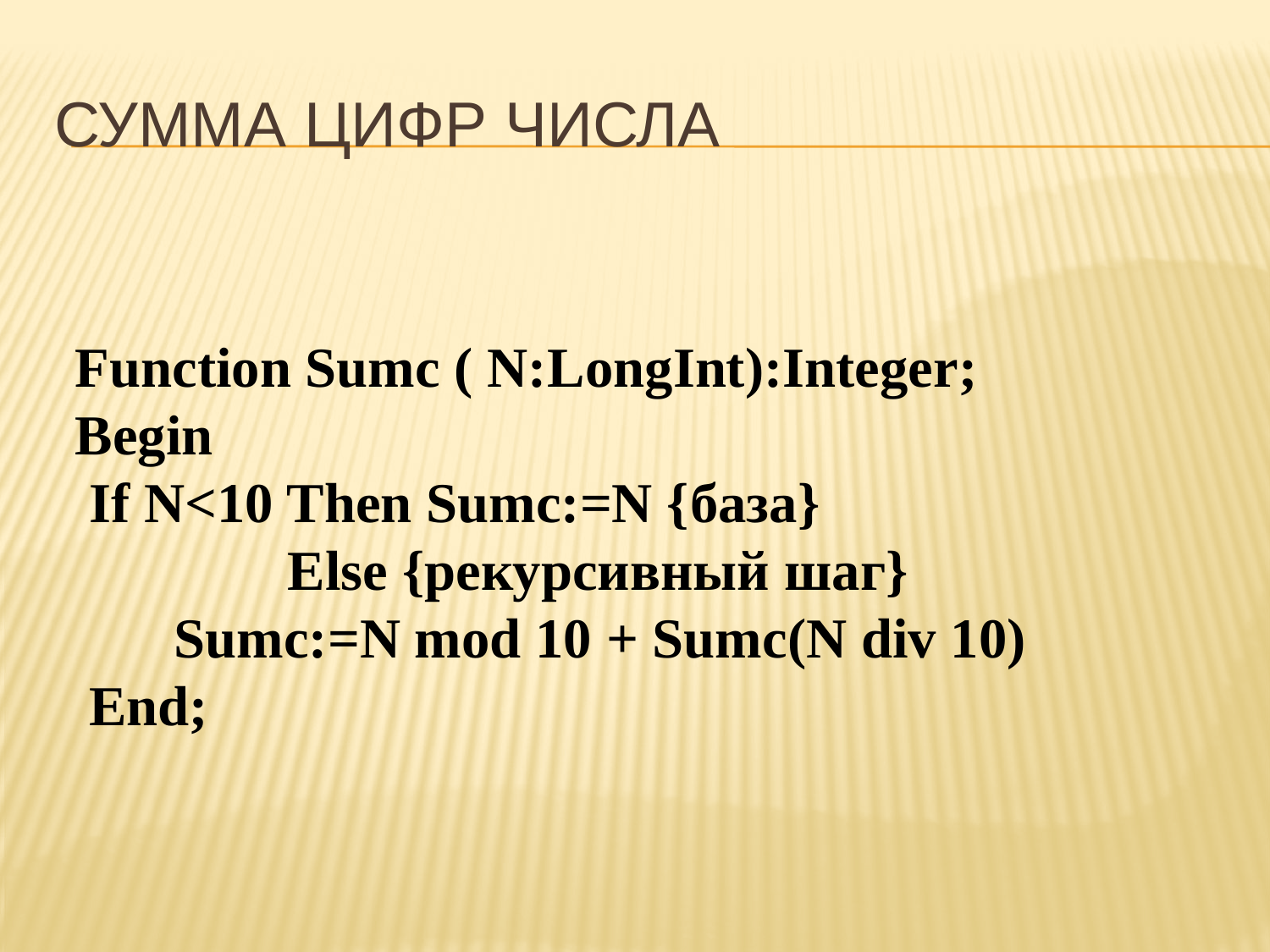

# Сумма цифр числа
Function Sumc ( N:LongInt):Integer;
Begin
 If N<10 Then Sumc:=N {база}
               Else {рекурсивный шаг}
       Sumc:=N mod 10 + Sumc(N div 10)
 End;